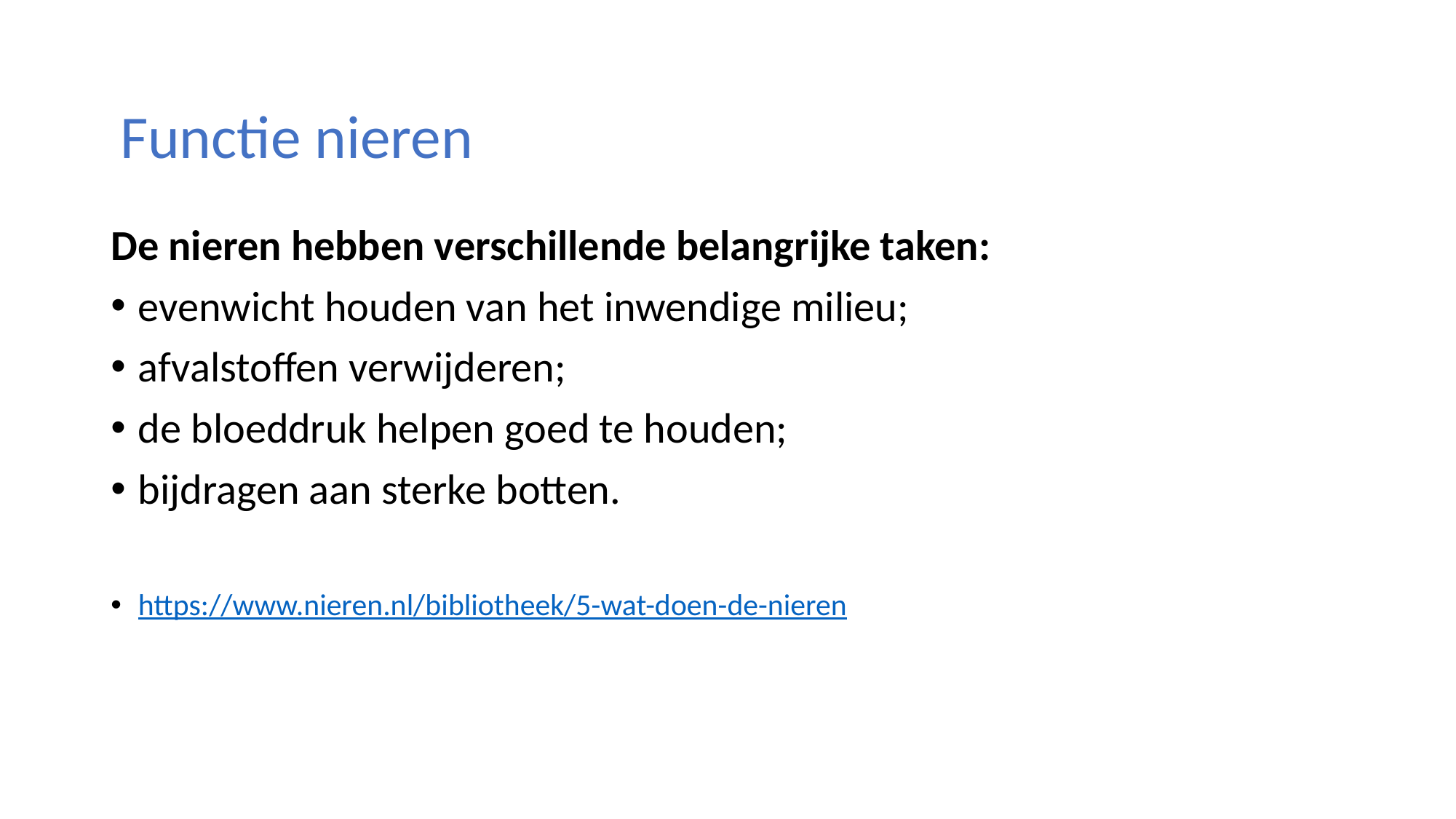

# Functie nieren
De nieren hebben verschillende belangrijke taken:
evenwicht houden van het inwendige milieu;
afvalstoffen verwijderen;
de bloeddruk helpen goed te houden;
bijdragen aan sterke botten.

https://www.nieren.nl/bibliotheek/5-wat-doen-de-nieren